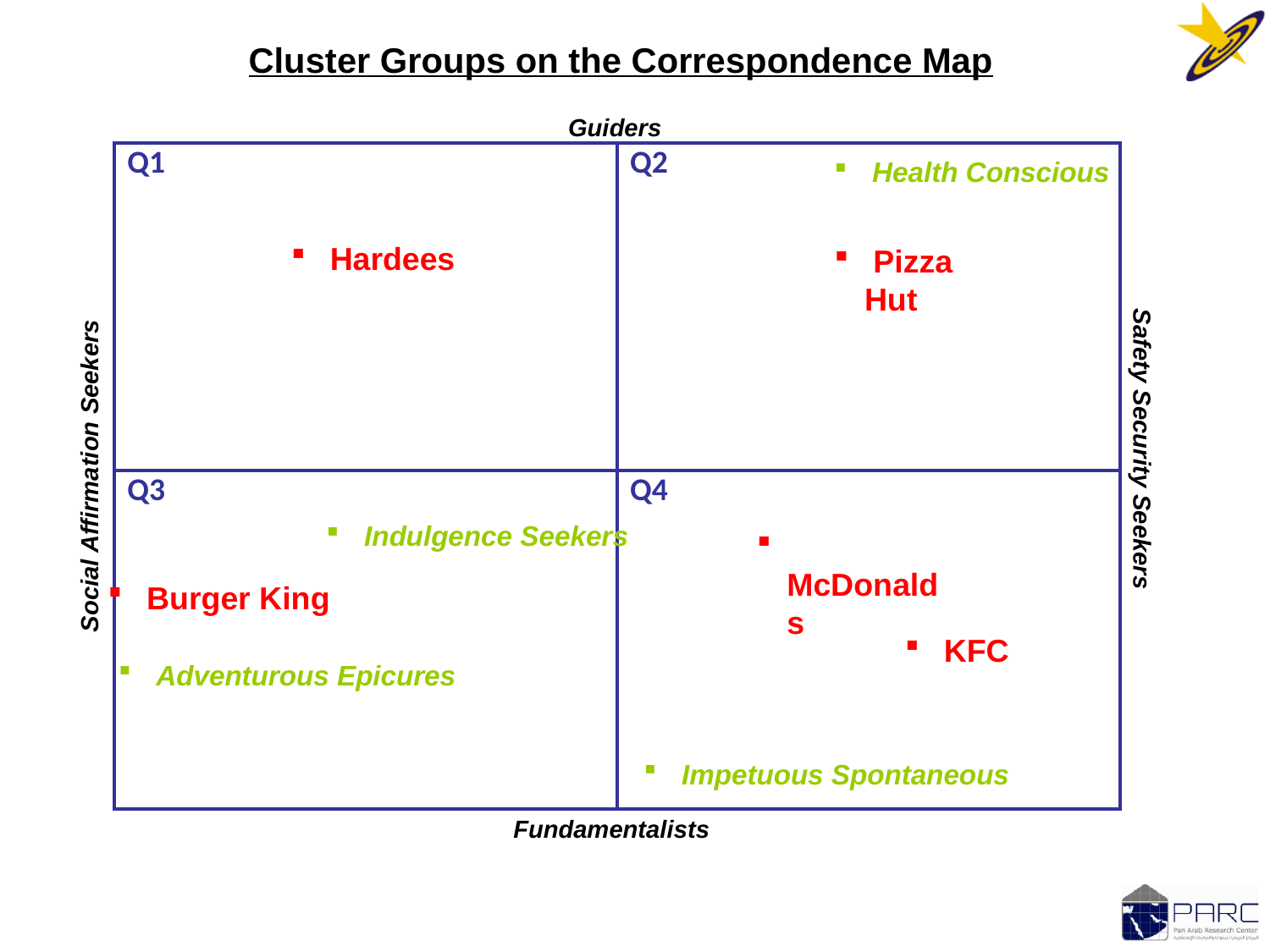

Cluster Groups on the Correspondence Map
Guiders
| Q1 | Q2 |
| --- | --- |
| Q3 | Q4 |
 Health Conscious
 Hardees
 Pizza Hut
Social Affirmation Seekers
Safety Security Seekers
 Indulgence Seekers
 McDonalds
 Burger King
 KFC
 Adventurous Epicures
 Impetuous Spontaneous
Fundamentalists